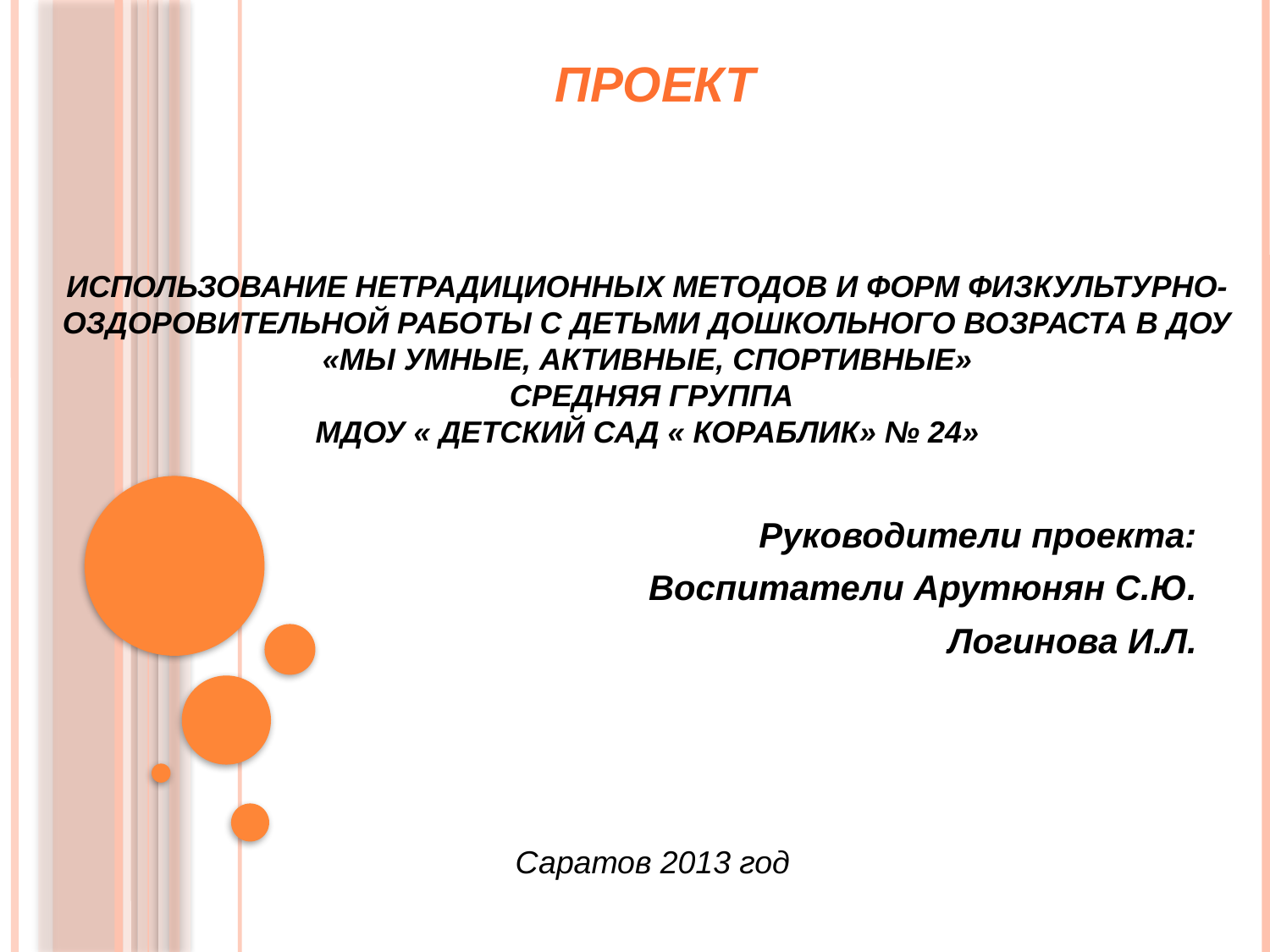

ПРОЕКТ
# Использование нетрадиционных методов и форм физкультурно-оздоровительной работы с детьми дошкольного возраста в ДОУ «Мы умные, активные, спортивные» Средняя группа МДОУ « Детский сад « Кораблик» № 24»
Руководители проекта:
Воспитатели Арутюнян С.Ю.
Логинова И.Л.

Саратов 2013 год